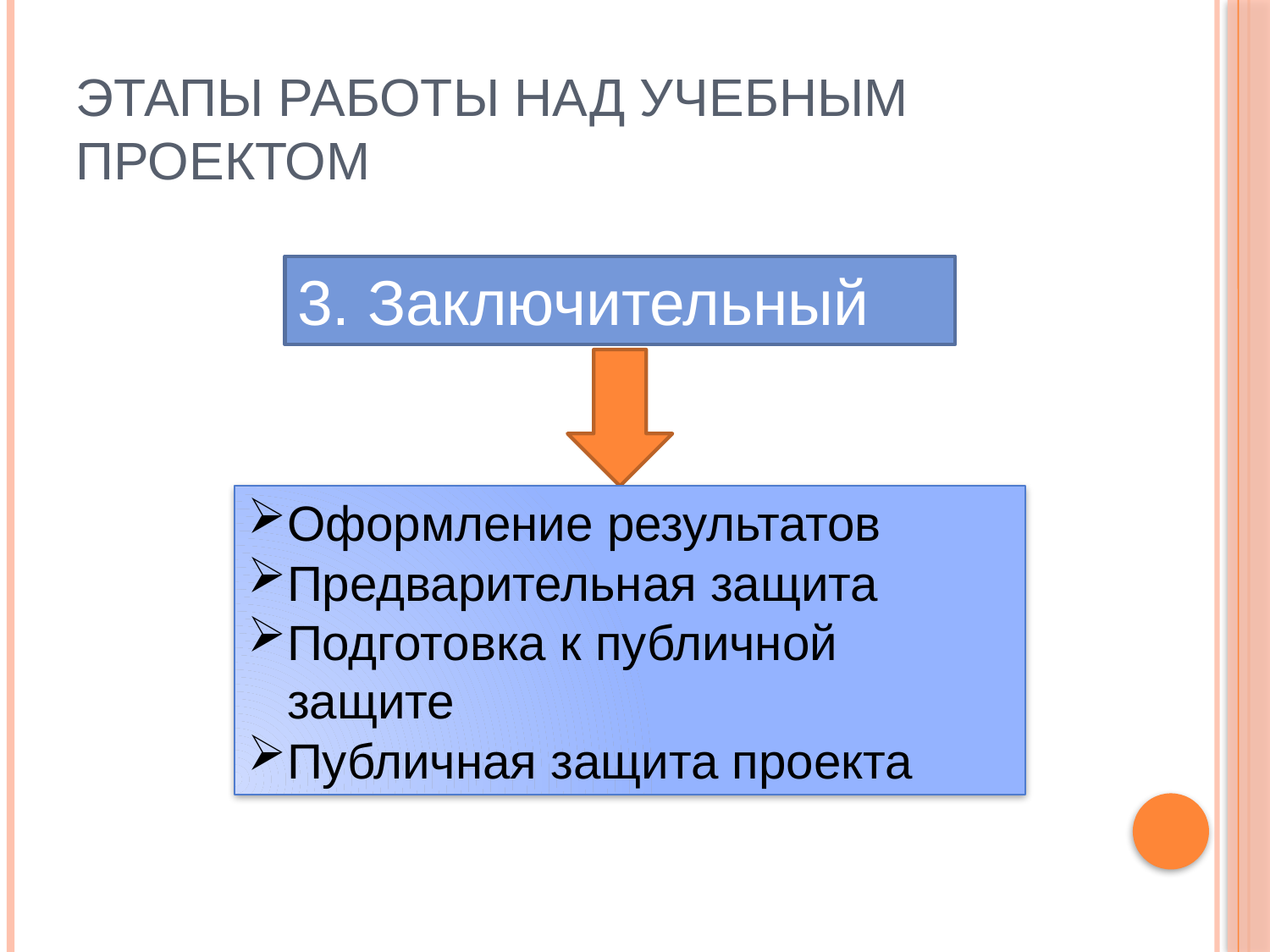

# Этапы работы над учебным проектом
3. Заключительный

Оформление результатов
Предварительная защита
Подготовка к публичной защите
Публичная защита проекта